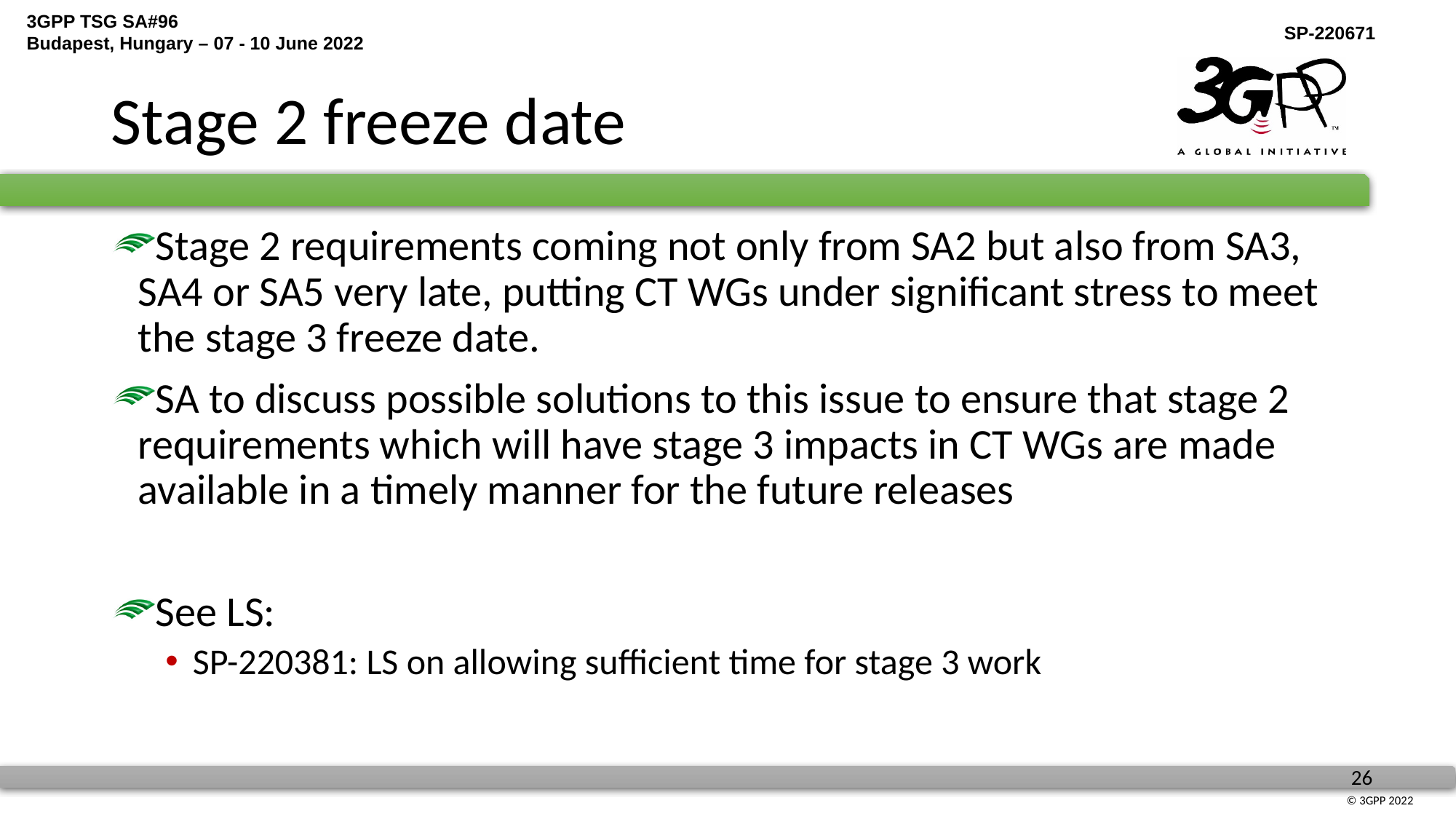

# Stage 2 freeze date
Stage 2 requirements coming not only from SA2 but also from SA3, SA4 or SA5 very late, putting CT WGs under significant stress to meet the stage 3 freeze date.
SA to discuss possible solutions to this issue to ensure that stage 2 requirements which will have stage 3 impacts in CT WGs are made available in a timely manner for the future releases

See LS:
SP-220381: LS on allowing sufficient time for stage 3 work